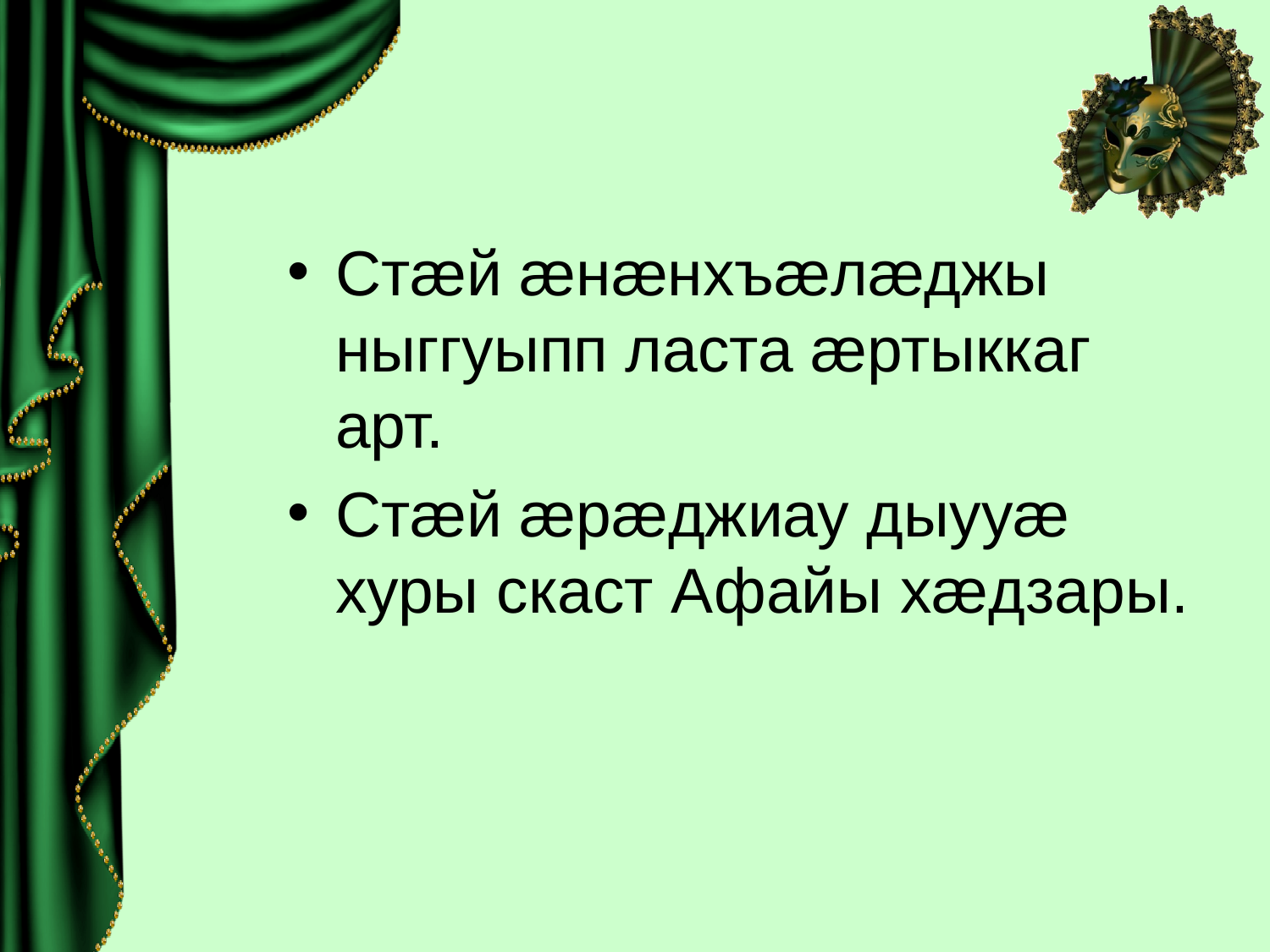

Стæй æнæнхъæлæджы ныггуыпп ласта æртыккаг арт.
Стæй æрæджиау дыууæ  хуры скаст Афайы хæдзары.